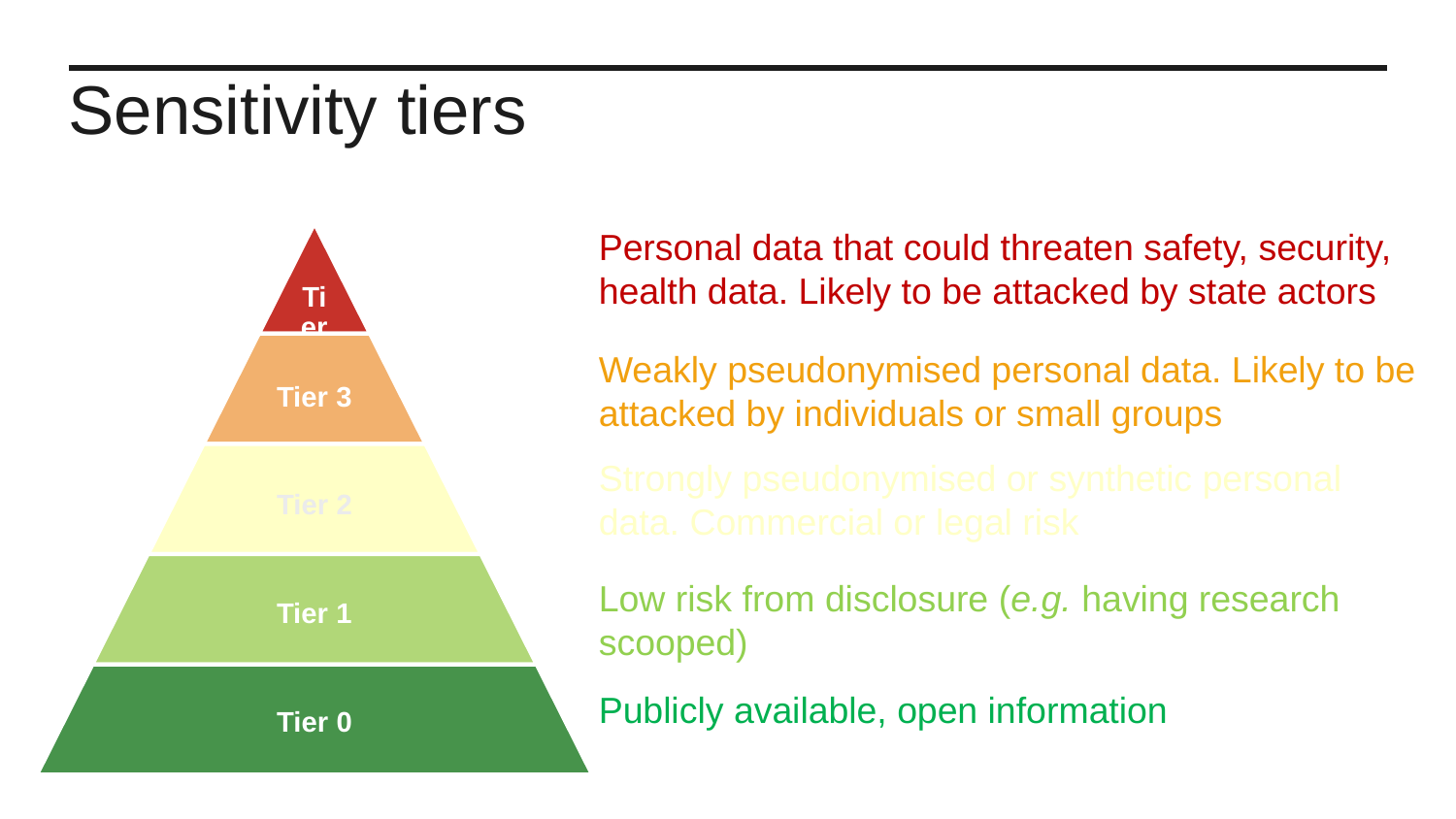

Sensitivity tiers

Tier 4
Tier 3
Tier 2
Tier 1
Tier 0
Personal data that could threaten safety, security, health data. Likely to be attacked by state actors

Weakly pseudonymised personal data​. Likely to be attacked by individuals or small groups​
Strongly pseudonymised or synthetic personal data. Commercial or legal risk
Low risk from disclosure (e.g. having research scooped)​
Publicly available, open information​